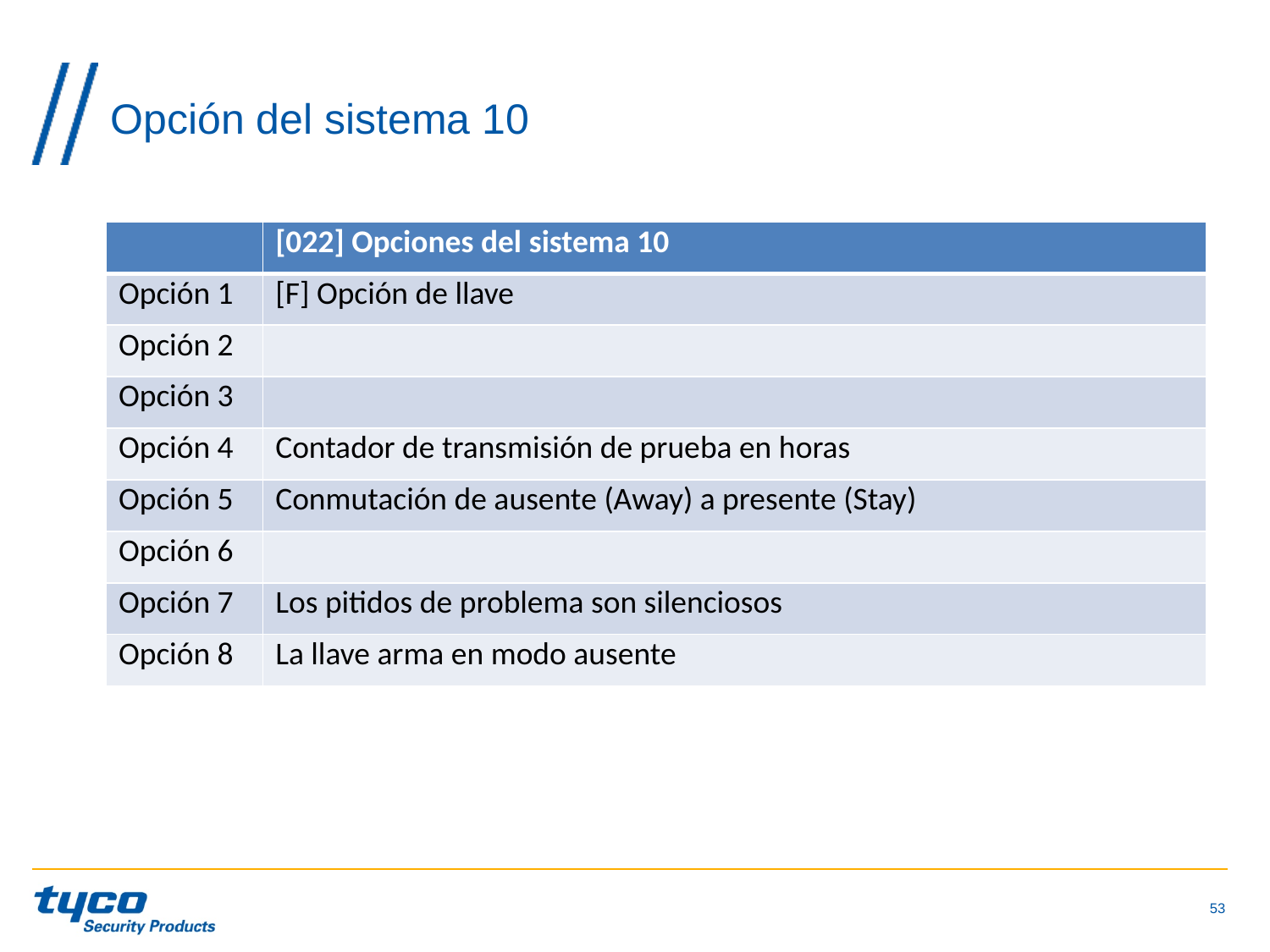

# Opción del sistema 10
|  | [022] Opciones del sistema 10 |
| --- | --- |
| Opción 1 | [F] Opción de llave |
| Opción 2 |  |
| Opción 3 |  |
| Opción 4 | Contador de transmisión de prueba en horas |
| Opción 5 | Conmutación de ausente (Away) a presente (Stay) |
| Opción 6 |  |
| Opción 7 | Los pitidos de problema son silenciosos |
| Opción 8 | La llave arma en modo ausente |
53